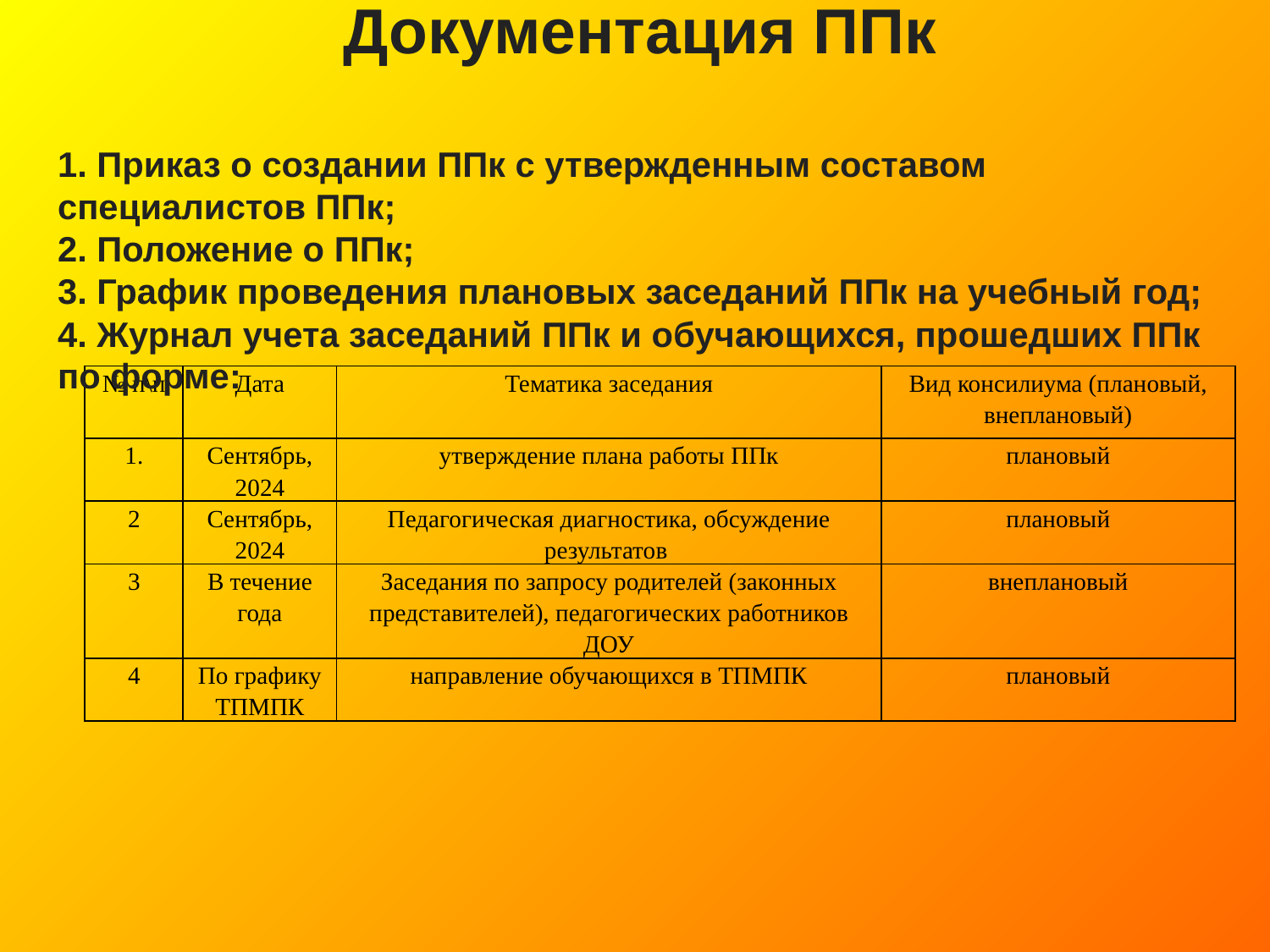

Документация ППк

1. Приказ о создании ППк с утвержденным составом специалистов ППк;
2. Положение о ППк;
3. График проведения плановых заседаний ППк на учебный год;
4. Журнал учета заседаний ППк и обучающихся, прошедших ППк по форме:

| № п\п | Дата | Тематика заседания | Вид консилиума (плановый, внеплановый) |
| --- | --- | --- | --- |
| 1. | Сентябрь, 2024 | утверждение плана работы ППк | плановый |
| 2 | Сентябрь, 2024 | Педагогическая диагностика, обсуждение результатов | плановый |
| 3 | В течение года | Заседания по запросу родителей (законных представителей), педагогических работников ДОУ | внеплановый |
| 4 | По графику ТПМПК | направление обучающихся в ТПМПК | плановый |